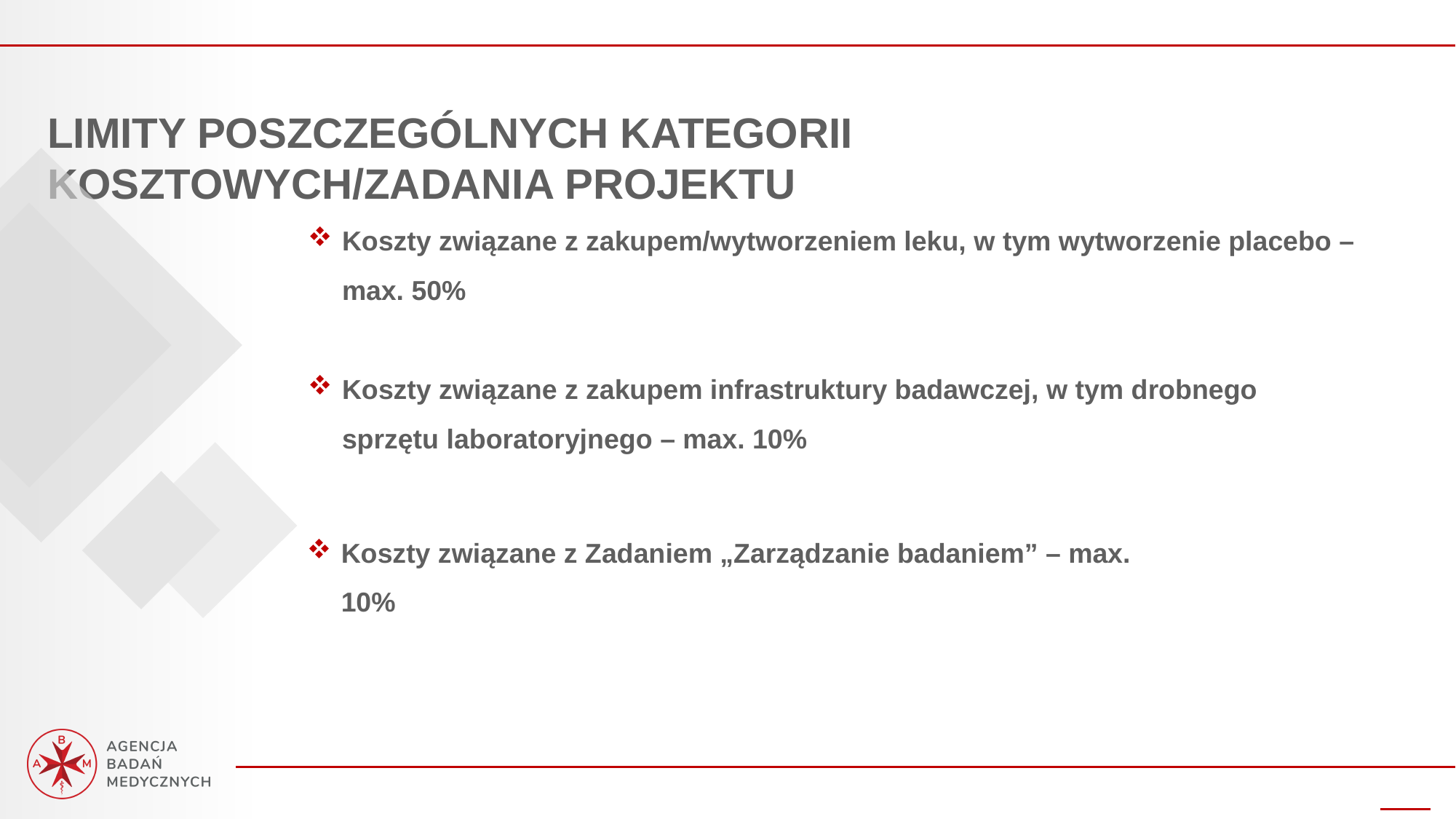

LIMITY POSZCZEGÓLNYCH KATEGORII KOSZTOWYCH/ZADANIA PROJEKTU

Koszty związane z zakupem/wytworzeniem leku, w tym wytworzenie placebo – max. 50%

Koszty ubezpieczenia badania – max. 2%
Koszty związane z zakupem infrastruktury badawczej, w tym drobnego sprzętu laboratoryjnego – max. 10%

Koszty związane z Zadaniem „Zarządzanie badaniem” – max. 10%